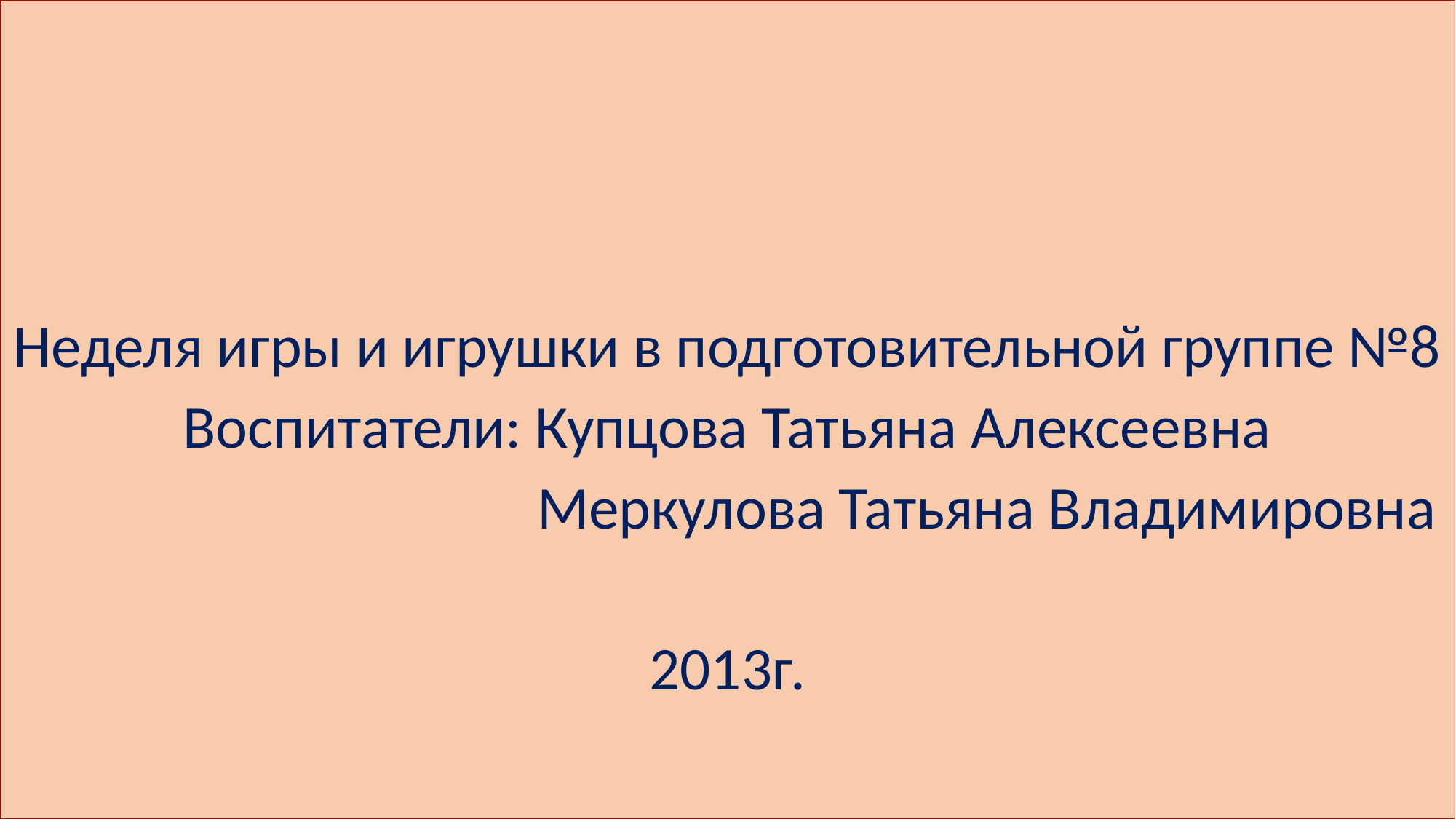

Неделя игры и игрушки в подготовительной группе №8
Воспитатели: Купцова Татьяна Алексеевна
                                      Меркулова Татьяна Владимировна

2013г.